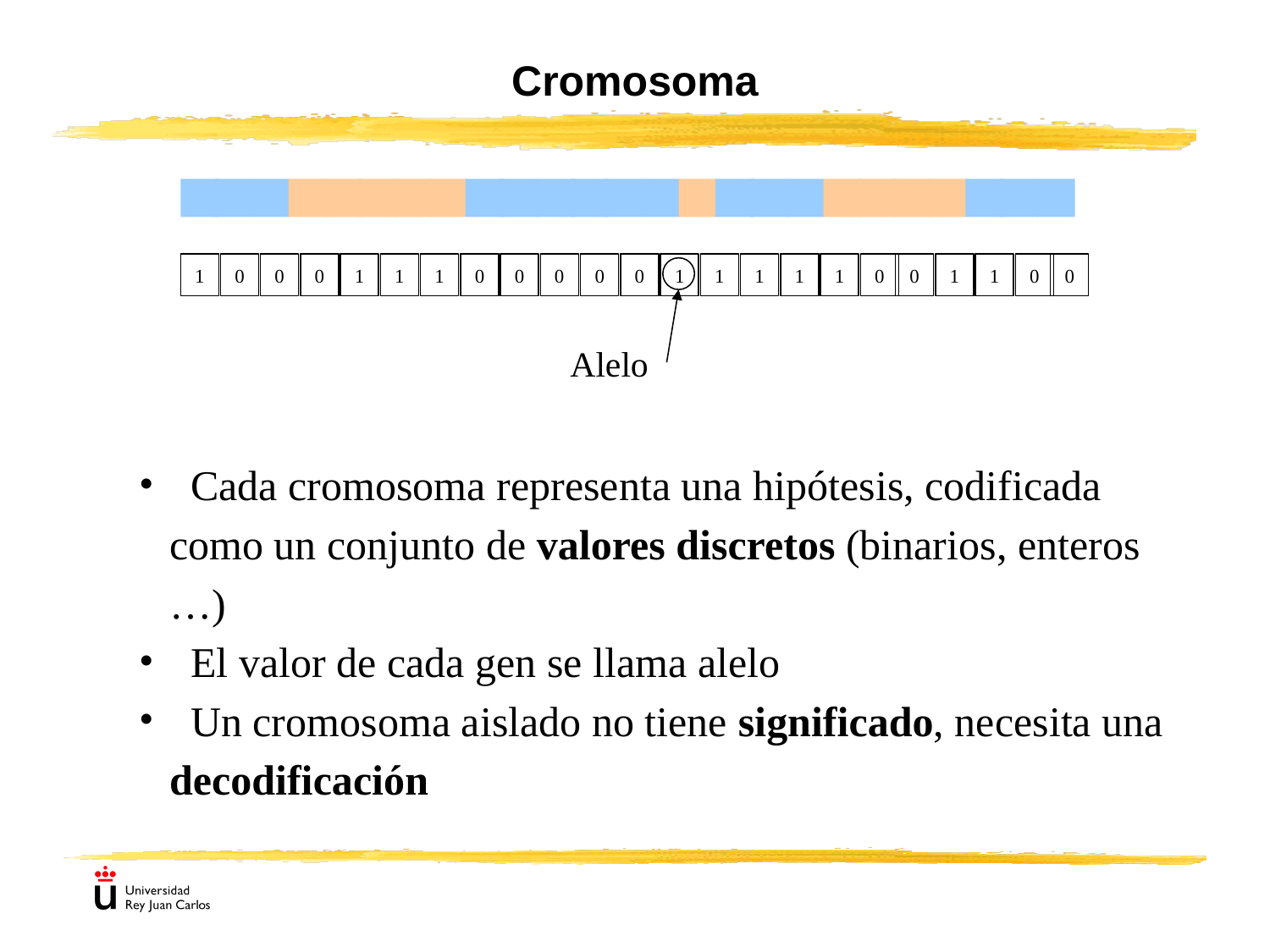

Cromosoma

1
0
0
0
1
1
1
0
0
0
0
0
1
1
1
1
1
0
0
1
1
0
0

Alelo
  Cada cromosoma representa una hipótesis, codificada como un conjunto de valores discretos (binarios, enteros …)‏
  El valor de cada gen se llama alelo
  Un cromosoma aislado no tiene significado, necesita una decodificación